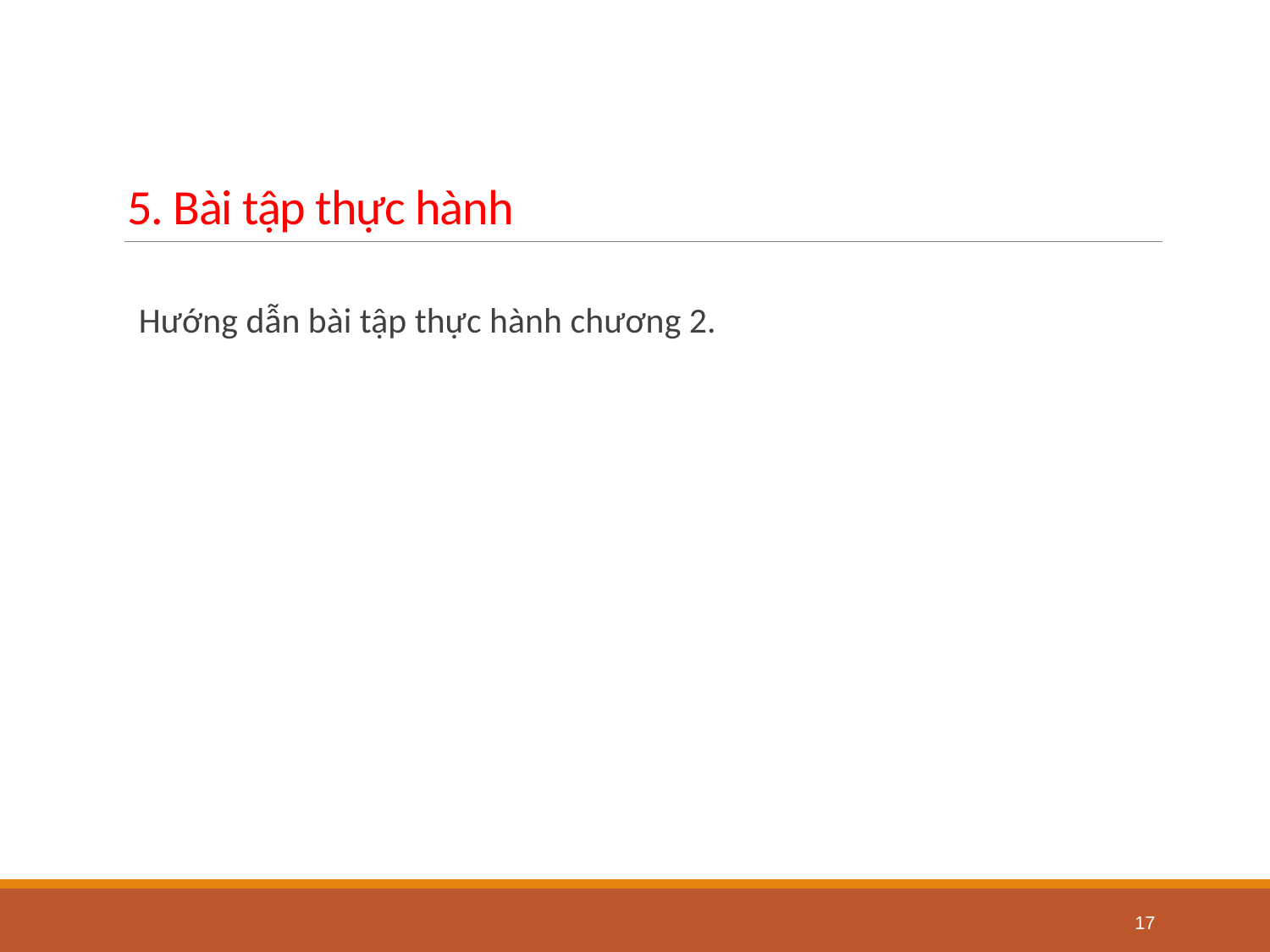

# 5. Bài tập thực hành
Hướng dẫn bài tập thực hành chương 2.
17